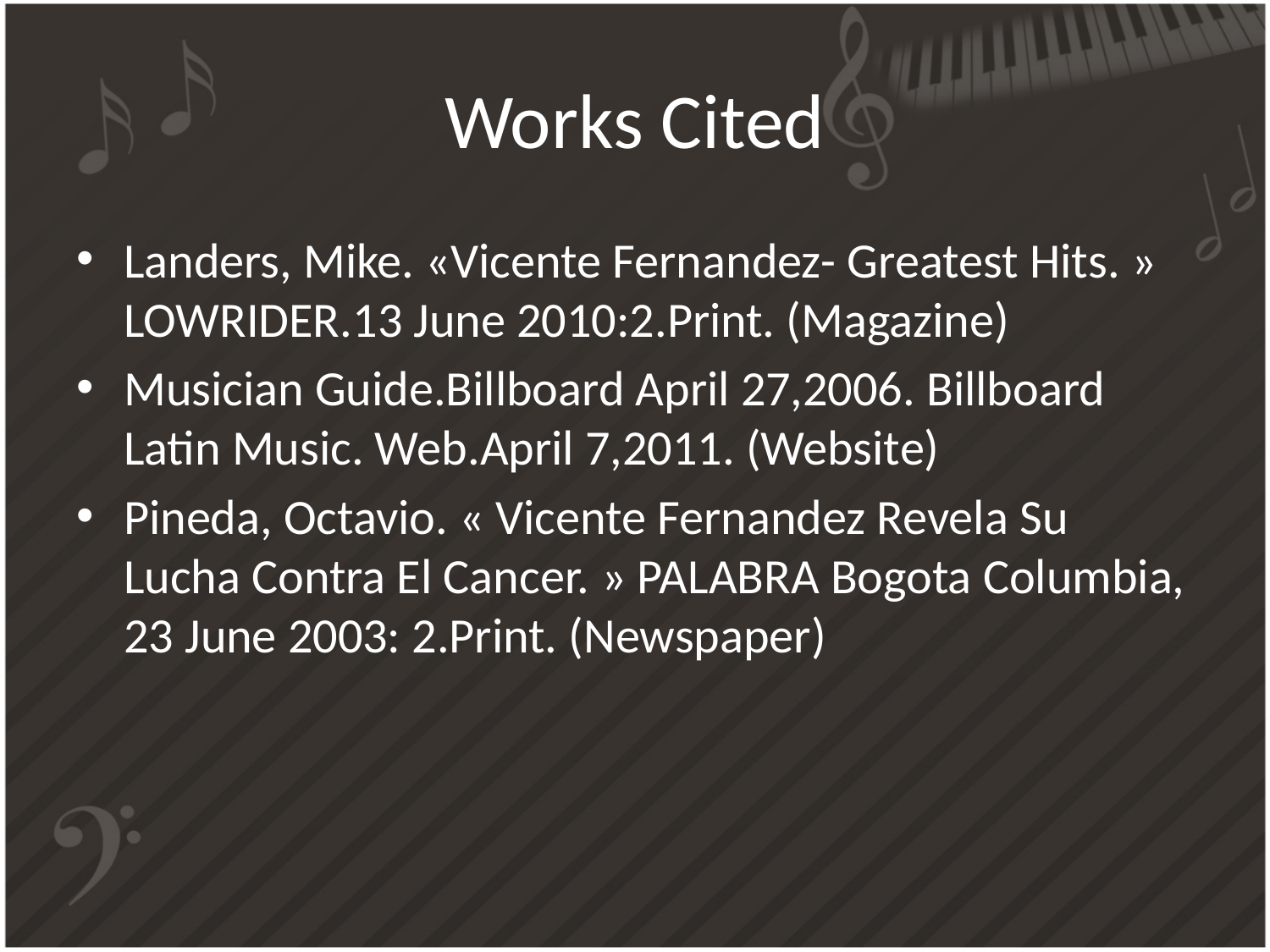

# Works Cited
Landers, Mike. «Vicente Fernandez- Greatest Hits. » LOWRIDER.13 June 2010:2.Print. (Magazine)
Musician Guide.Billboard April 27,2006. Billboard Latin Music. Web.April 7,2011. (Website)
Pineda, Octavio. « Vicente Fernandez Revela Su Lucha Contra El Cancer. » PALABRA Bogota Columbia, 23 June 2003: 2.Print. (Newspaper)